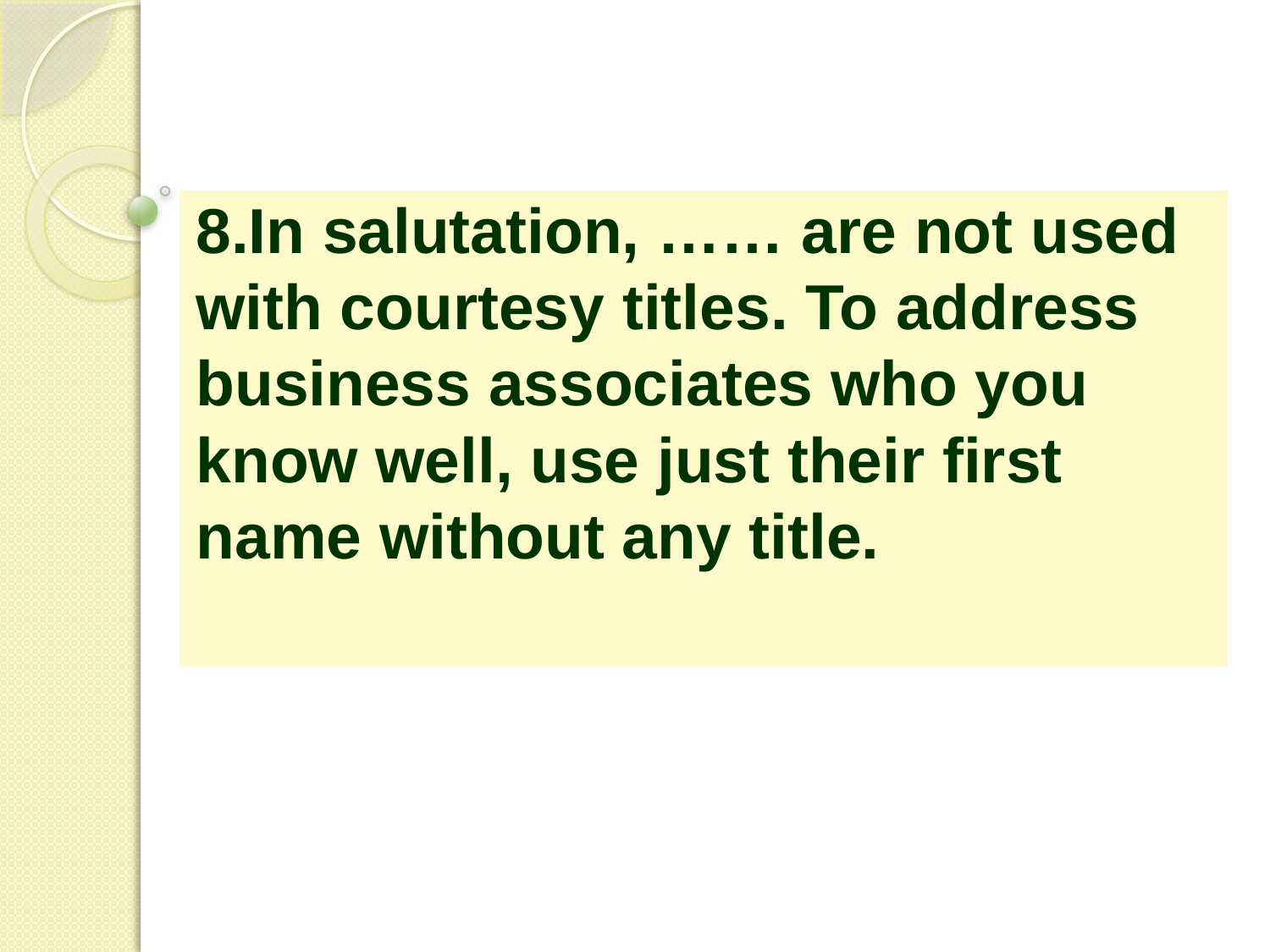

8.In salutation, …… are not used with courtesy titles. To address business associates who you know well, use just their first name without any title.